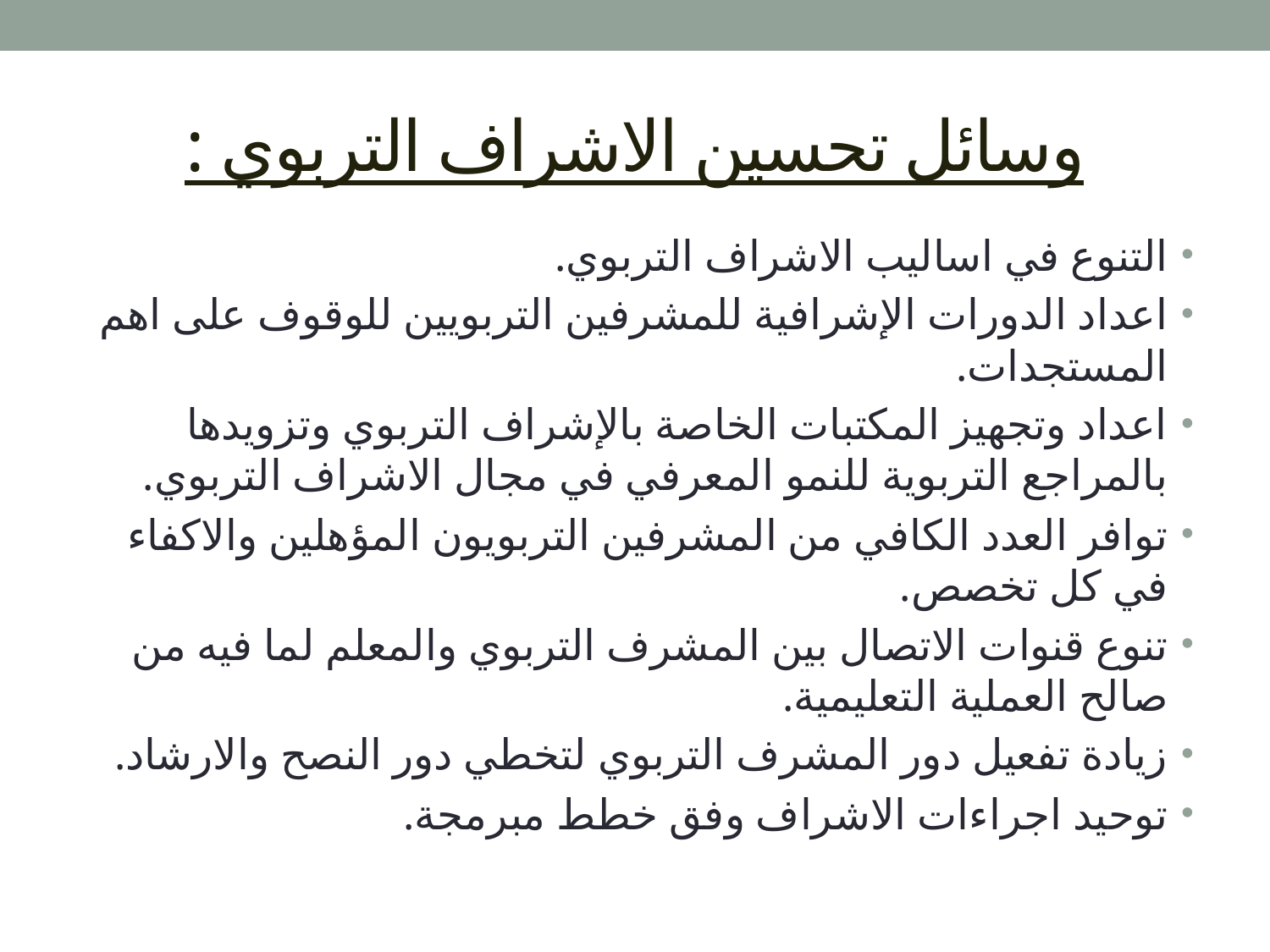

# وسائل تحسين الاشراف التربوي :
التنوع في اساليب الاشراف التربوي.
اعداد الدورات الإشرافية للمشرفين التربويين للوقوف على اهم المستجدات.
اعداد وتجهيز المكتبات الخاصة بالإشراف التربوي وتزويدها بالمراجع التربوية للنمو المعرفي في مجال الاشراف التربوي.
توافر العدد الكافي من المشرفين التربويون المؤهلين والاكفاء في كل تخصص.
تنوع قنوات الاتصال بين المشرف التربوي والمعلم لما فيه من صالح العملية التعليمية.
زيادة تفعيل دور المشرف التربوي لتخطي دور النصح والارشاد.
توحيد اجراءات الاشراف وفق خطط مبرمجة.